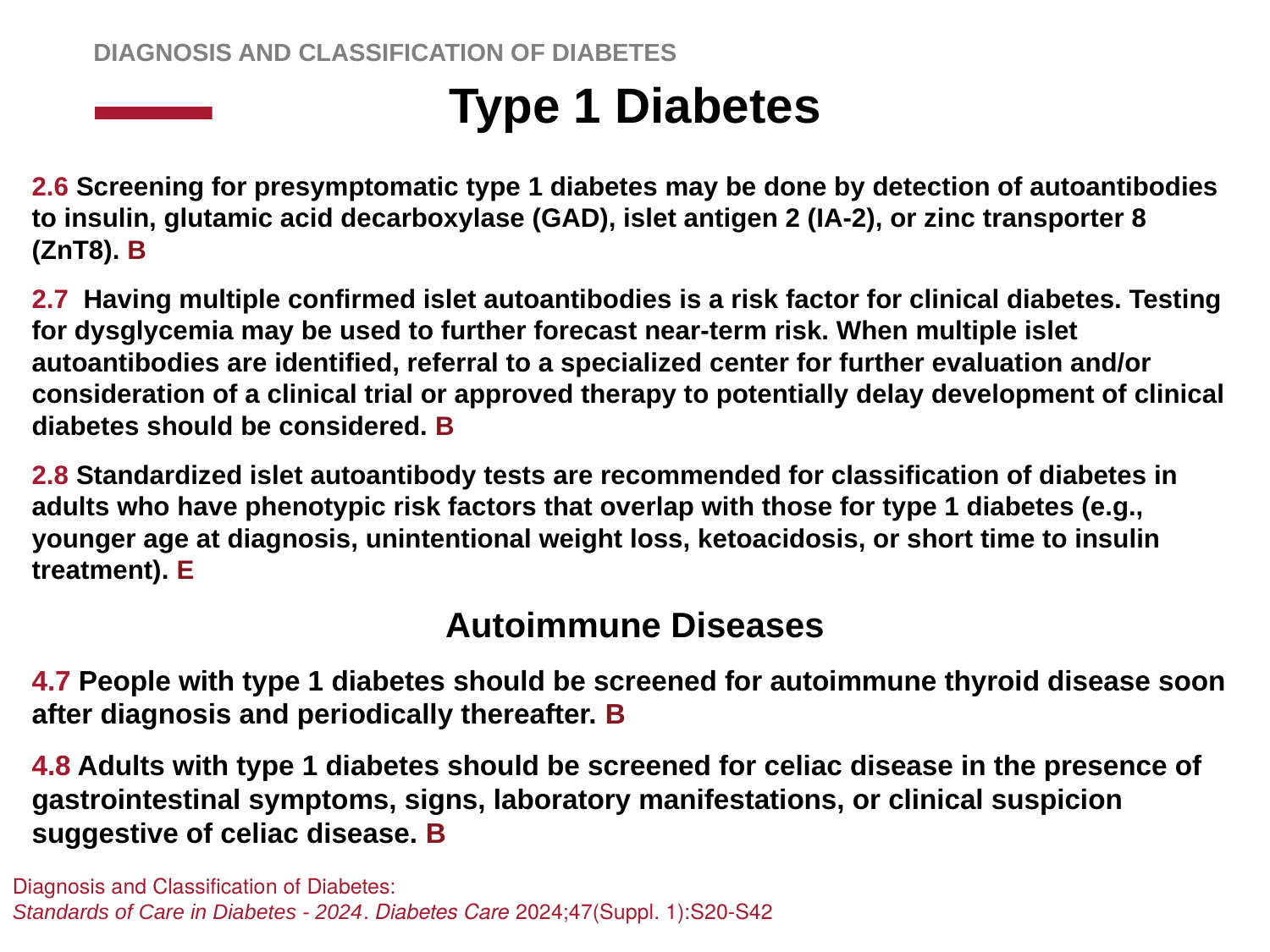

DIAGNOSIS AND CLASSIFICATION of Diabetes
# Type 1 Diabetes
2.6 Screening for presymptomatic type 1 diabetes may be done by detection of autoantibodies to insulin, glutamic acid decarboxylase (GAD), islet antigen 2 (IA-2), or zinc transporter 8 (ZnT8). B
2.7  Having multiple confirmed islet autoantibodies is a risk factor for clinical diabetes. Testing for dysglycemia may be used to further forecast near-term risk. When multiple islet autoantibodies are identified, referral to a specialized center for further evaluation and/or consideration of a clinical trial or approved therapy to potentially delay development of clinical diabetes should be considered. B
2.8 Standardized islet autoantibody tests are recommended for classification of diabetes in adults who have phenotypic risk factors that overlap with those for type 1 diabetes (e.g., younger age at diagnosis, unintentional weight loss, ketoacidosis, or short time to insulin treatment). E
Autoimmune Diseases
4.7 People with type 1 diabetes should be screened for autoimmune thyroid disease soon after diagnosis and periodically thereafter. B
4.8 Adults with type 1 diabetes should be screened for celiac disease in the presence of gastrointestinal symptoms, signs, laboratory manifestations, or clinical suspicion suggestive of celiac disease. B

Diagnosis and Classification of Diabetes:
Standards of Care in Diabetes - 2024. Diabetes Care 2024;47(Suppl. 1):S20-S42